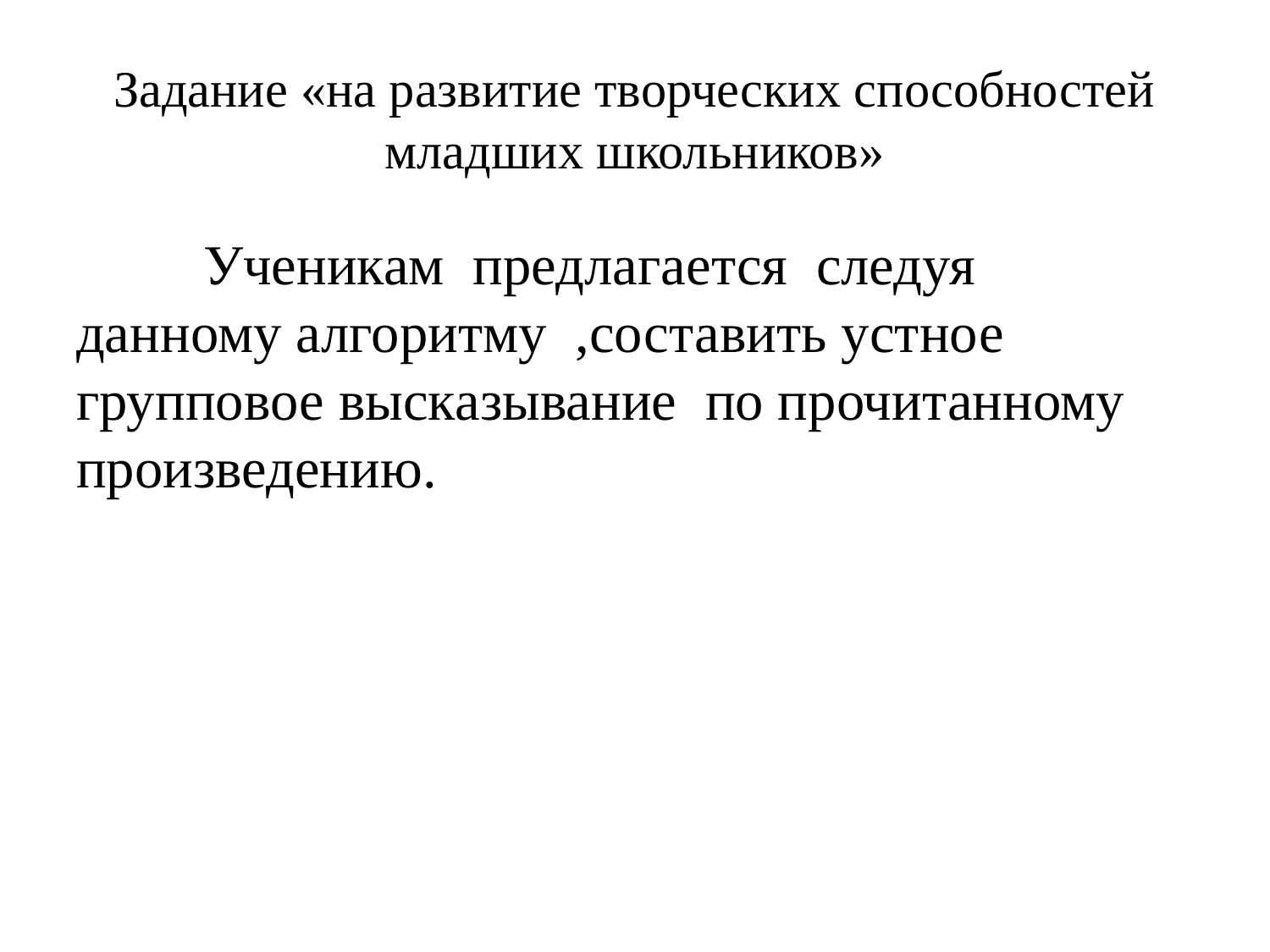

# Задание «на развитие творческих способностей младших школьников»
  	Ученикам  предлагается  следуя данному алгоритму  ,составить устное групповое высказывание  по прочитанному произведению.